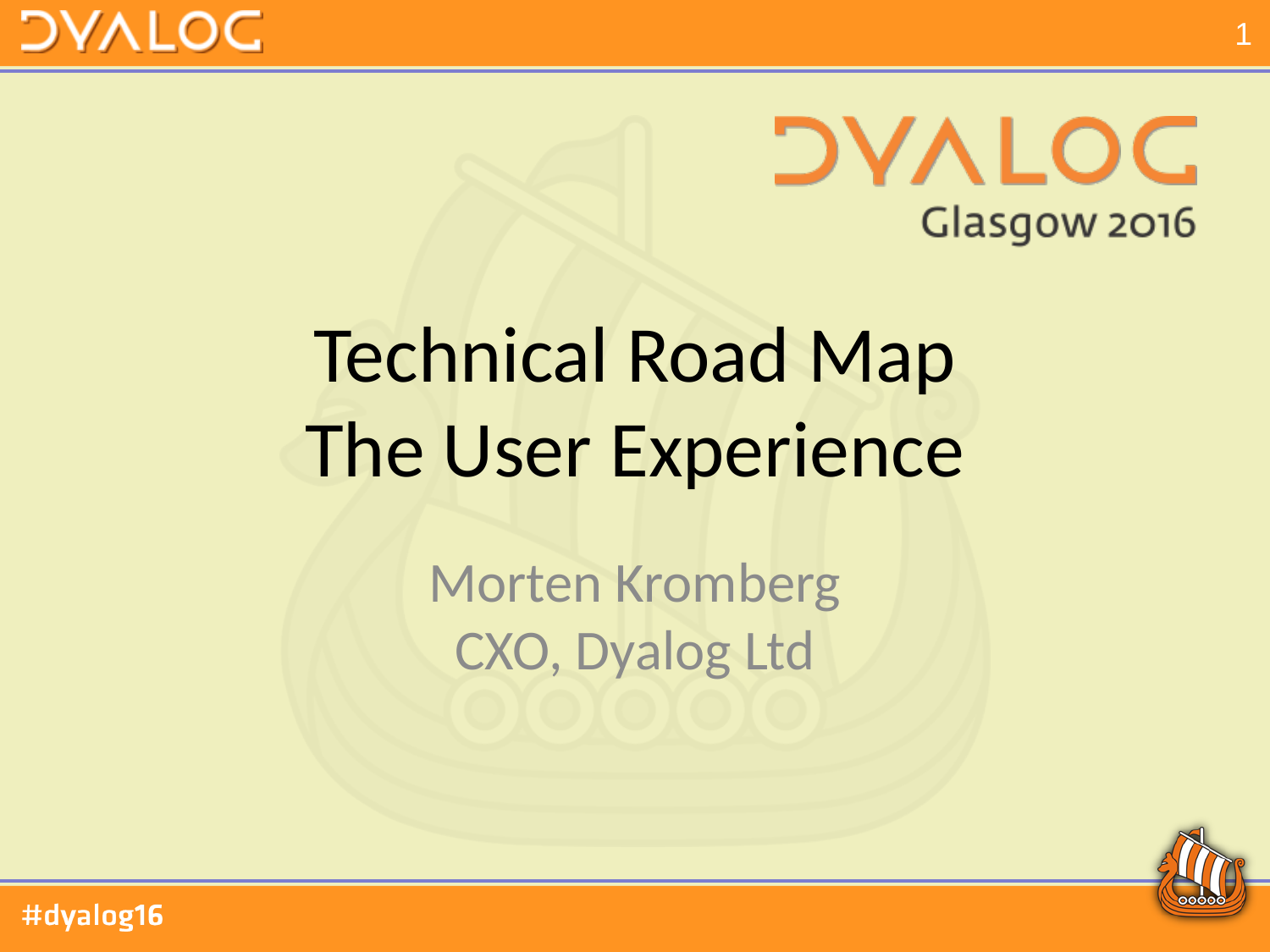

# Technical Road Map The User Experience
Morten Kromberg
CXO, Dyalog Ltd